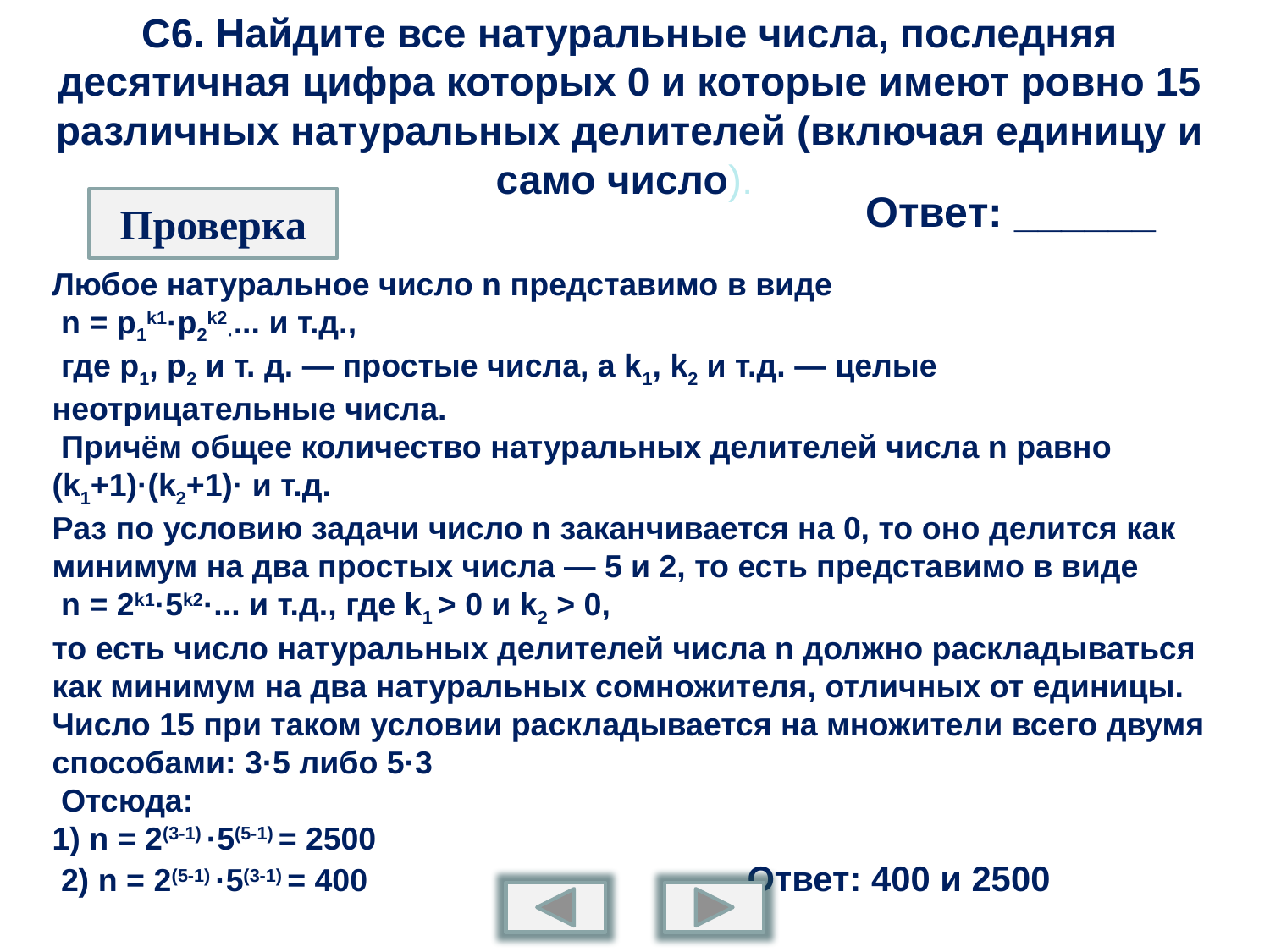

# С6. Найдите все натуральные числа, последняя десятичная цифра которых 0 и которые имеют ровно 15 различных натуральных делителей (включая единицу и само число).
Ответ: ______
Проверка
Любое натуральное число n представимо в виде
 n = p1k1·p2k2·... и т.д.,
 где p1, p2 и т. д. — простые числа, а k1, k2 и т.д. — целые неотрицательные числа.
 Причём общее количество натуральных делителей числа n равно
(k1+1)·(k2+1)· и т.д.
Раз по условию задачи число n заканчивается на 0, то оно делится как минимум на два простых числа — 5 и 2, то есть представимо в виде
 n = 2k1·5k2·... и т.д., где k1 > 0 и k2 > 0,
то есть число натуральных делителей числа n должно раскладываться как минимум на два натуральных сомножителя, отличных от единицы.
Число 15 при таком условии раскладывается на множители всего двумя способами: 3·5 либо 5·3
 Отсюда:
1) n = 2(3-1) ·5(5-1) = 2500
 2) n = 2(5-1) ·5(3-1) = 400                                             Ответ: 400 и 2500